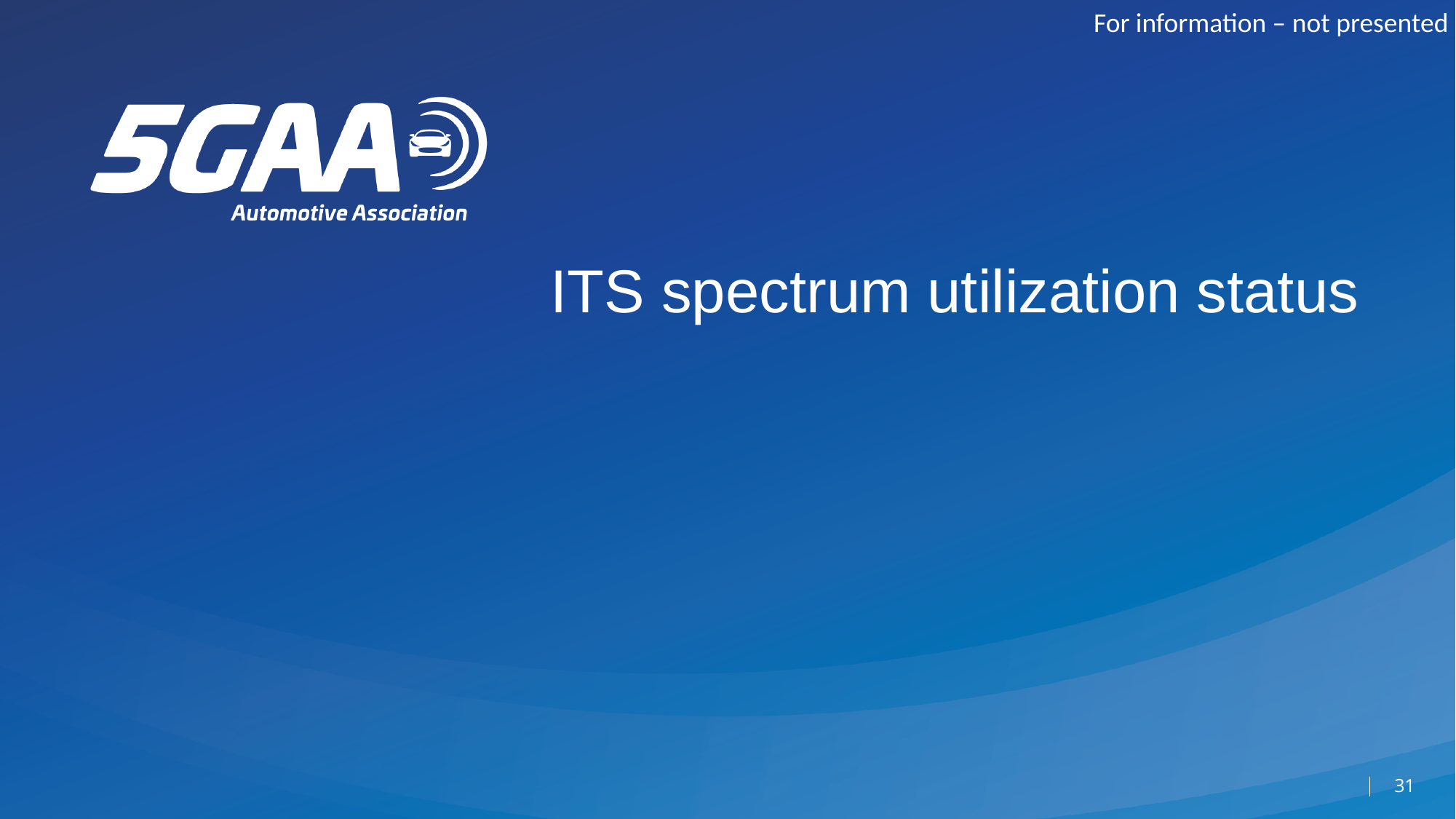

For information – not presented
ITS spectrum utilization status